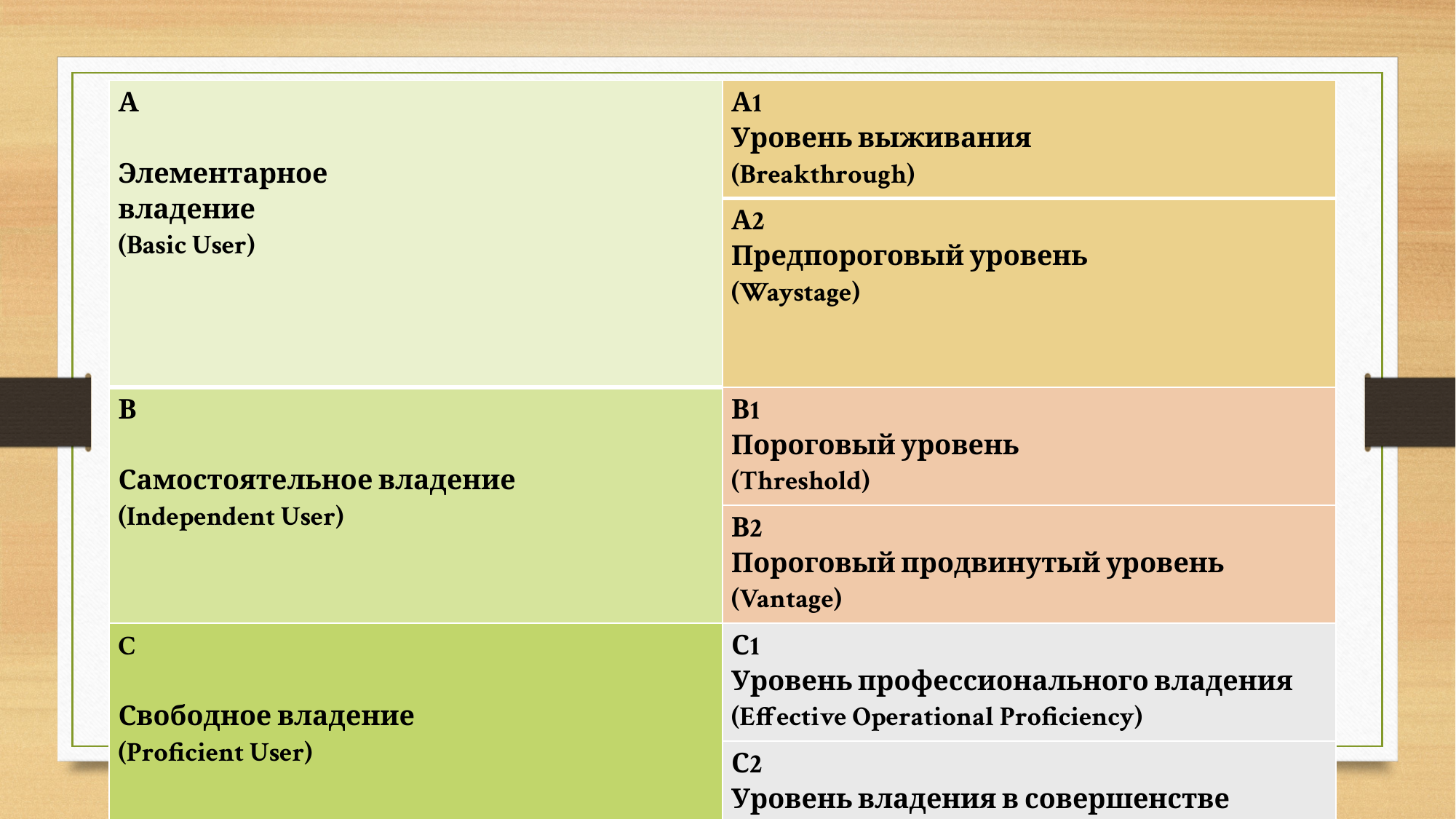

| А Элементарное владение (Basic User) | А1 Уровень выживания (Breakthrough) |
| --- | --- |
|  | А2 Предпороговый уровень (Waystage) |
| В Самостоятельное владение (Independent User) | В1 Пороговый уровень (Threshold) |
|  | В2 Пороговый продвинутый уровень (Vantage) |
| C Свободное владение (Proficient User) | С1 Уровень профессионального владения (Effective Operational Proficiency) |
|  | С2 Уровень владения в совершенстве (Mastery) |